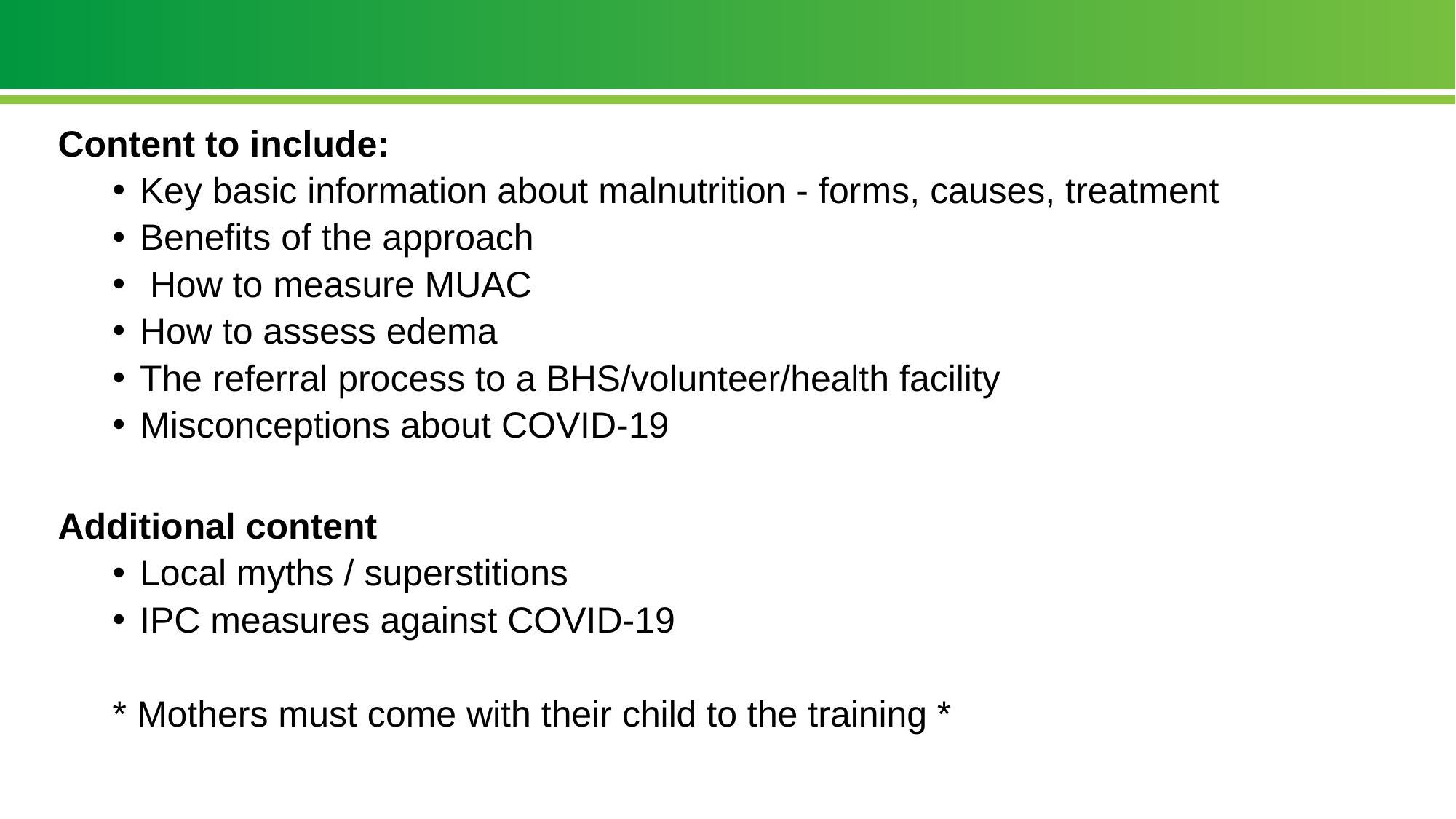

#
Content to include:
Key basic information about malnutrition - forms, causes, treatment
Benefits of the approach
 How to measure MUAC
How to assess edema
The referral process to a BHS/volunteer/health facility
Misconceptions about COVID-19

Additional content
Local myths / superstitions
IPC measures against COVID-19

* Mothers must come with their child to the training *